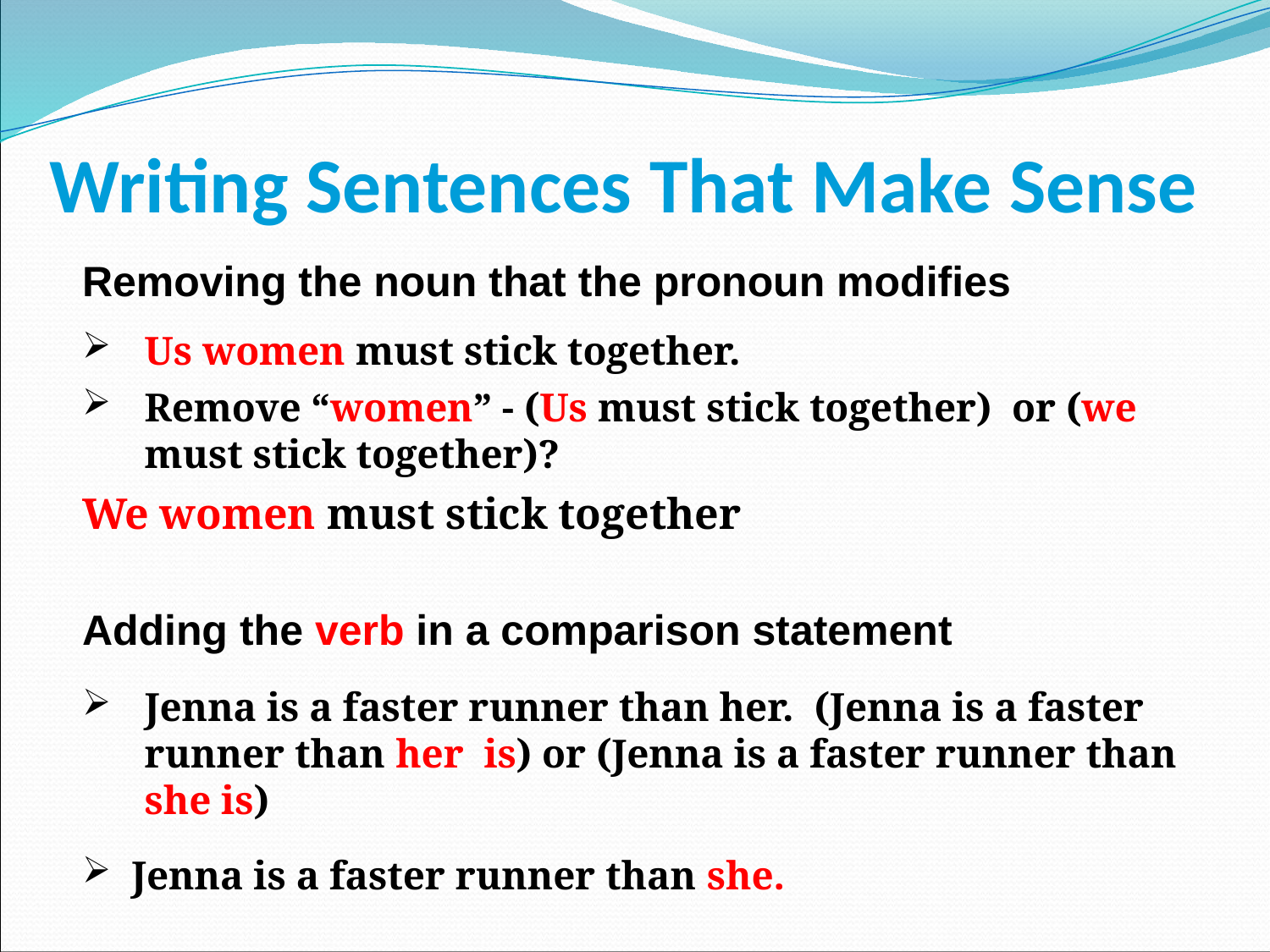

# Writing Sentences That Make Sense
Removing the noun that the pronoun modifies
Us women must stick together.
Remove “women” - (Us must stick together)  or (we must stick together)?
We women must stick together

Adding the verb in a comparison statement
Jenna is a faster runner than her.  (Jenna is a faster runner than her  is) or (Jenna is a faster runner than she is)
Jenna is a faster runner than she.